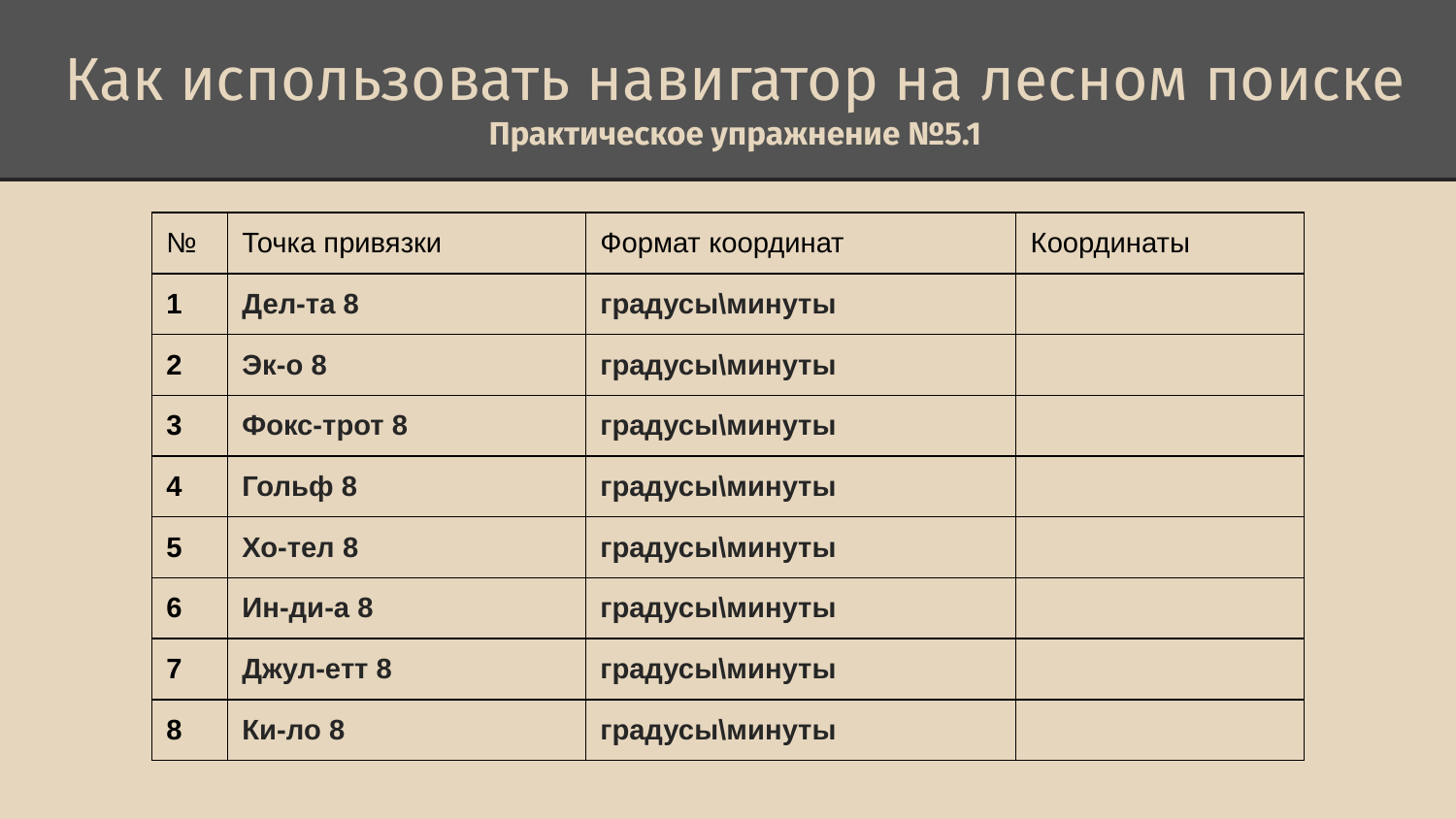

# Как использовать навигатор на лесном поиске
Практическое упражнение №5.1
| № | Точка привязки | Формат координат | Координаты |
| --- | --- | --- | --- |
| 1 | Дел-та 8 | градусы\минуты |  |
| 2 | Эк-о 8 | градусы\минуты |  |
| 3 | Фокс-трот 8 | градусы\минуты |  |
| 4 | Гольф 8 | градусы\минуты |  |
| 5 | Хо-тел 8 | градусы\минуты |  |
| 6 | Ин-ди-а 8 | градусы\минуты |  |
| 7 | Джул-етт 8 | градусы\минуты |  |
| 8 | Ки-ло 8 | градусы\минуты |  |